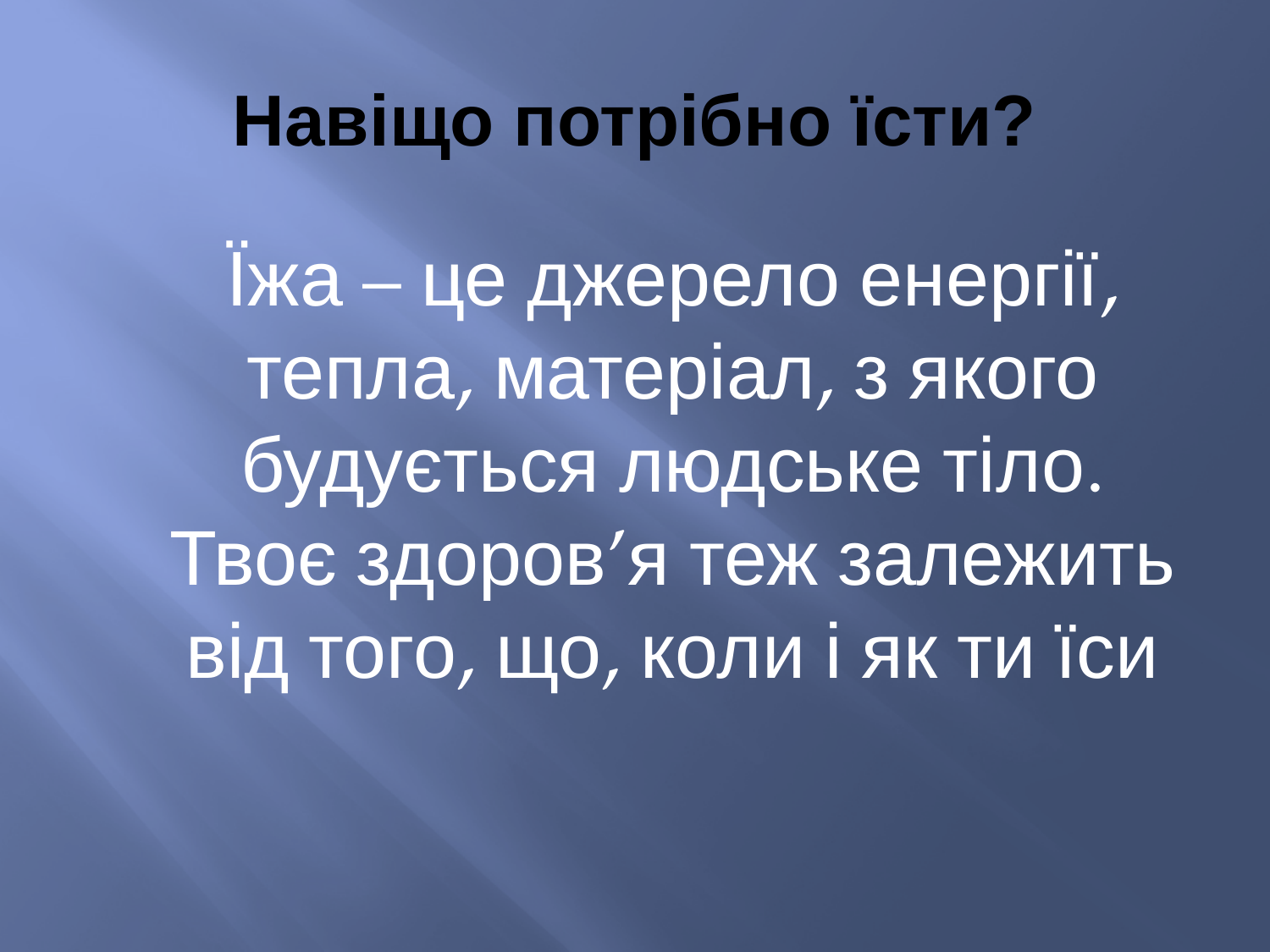

# Навіщо потрібно їсти?
Їжа – це джерело енергії, тепла, матеріал, з якого будується людське тіло. Твоє здоров’я теж залежить від того, що, коли і як ти їси